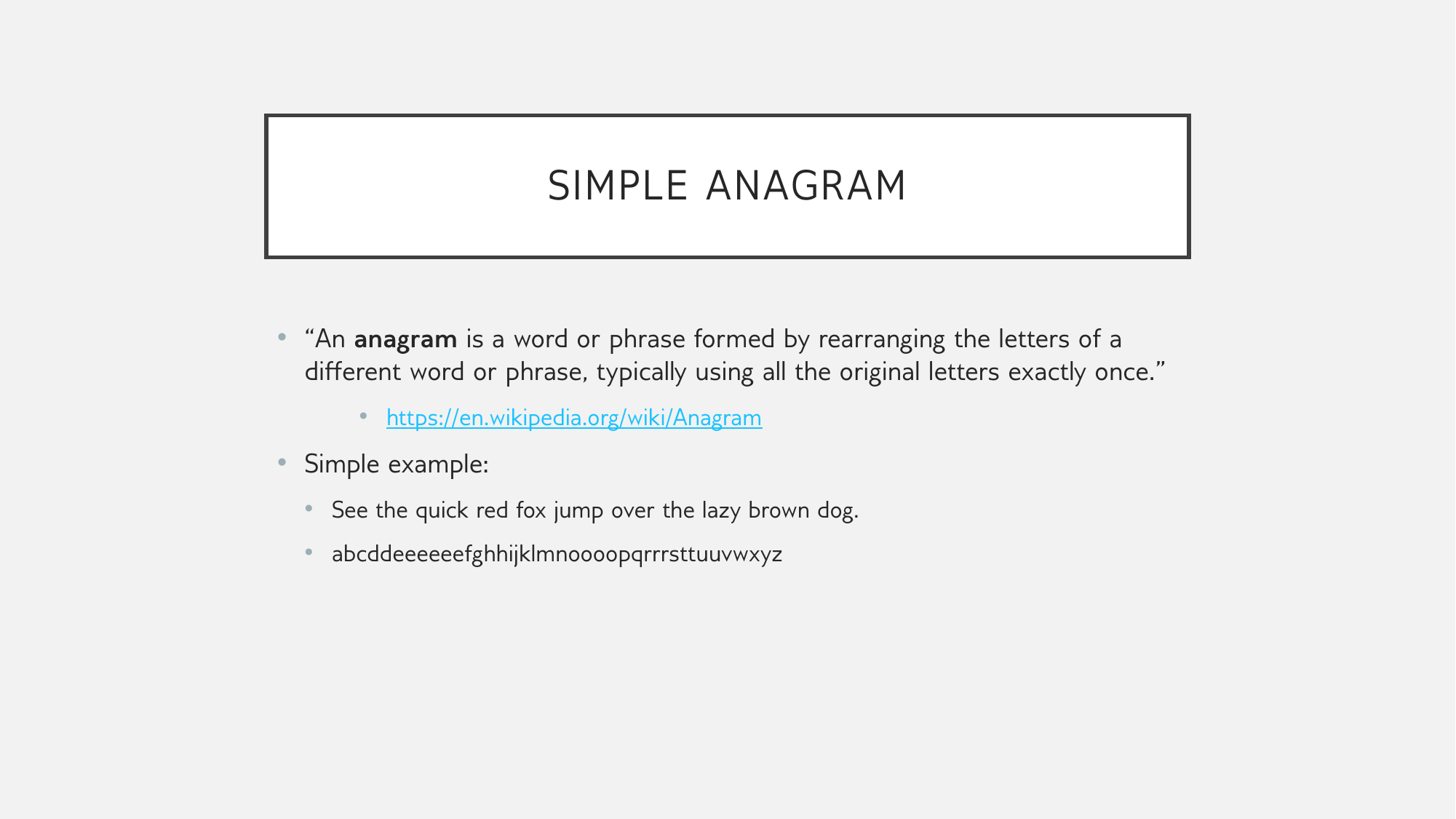

# Simple Anagram
“An anagram is a word or phrase formed by rearranging the letters of a different word or phrase, typically using all the original letters exactly once.”
https://en.wikipedia.org/wiki/Anagram
Simple example:
See the quick red fox jump over the lazy brown dog.
abcddeeeeeefghhijklmnoooopqrrrsttuuvwxyz